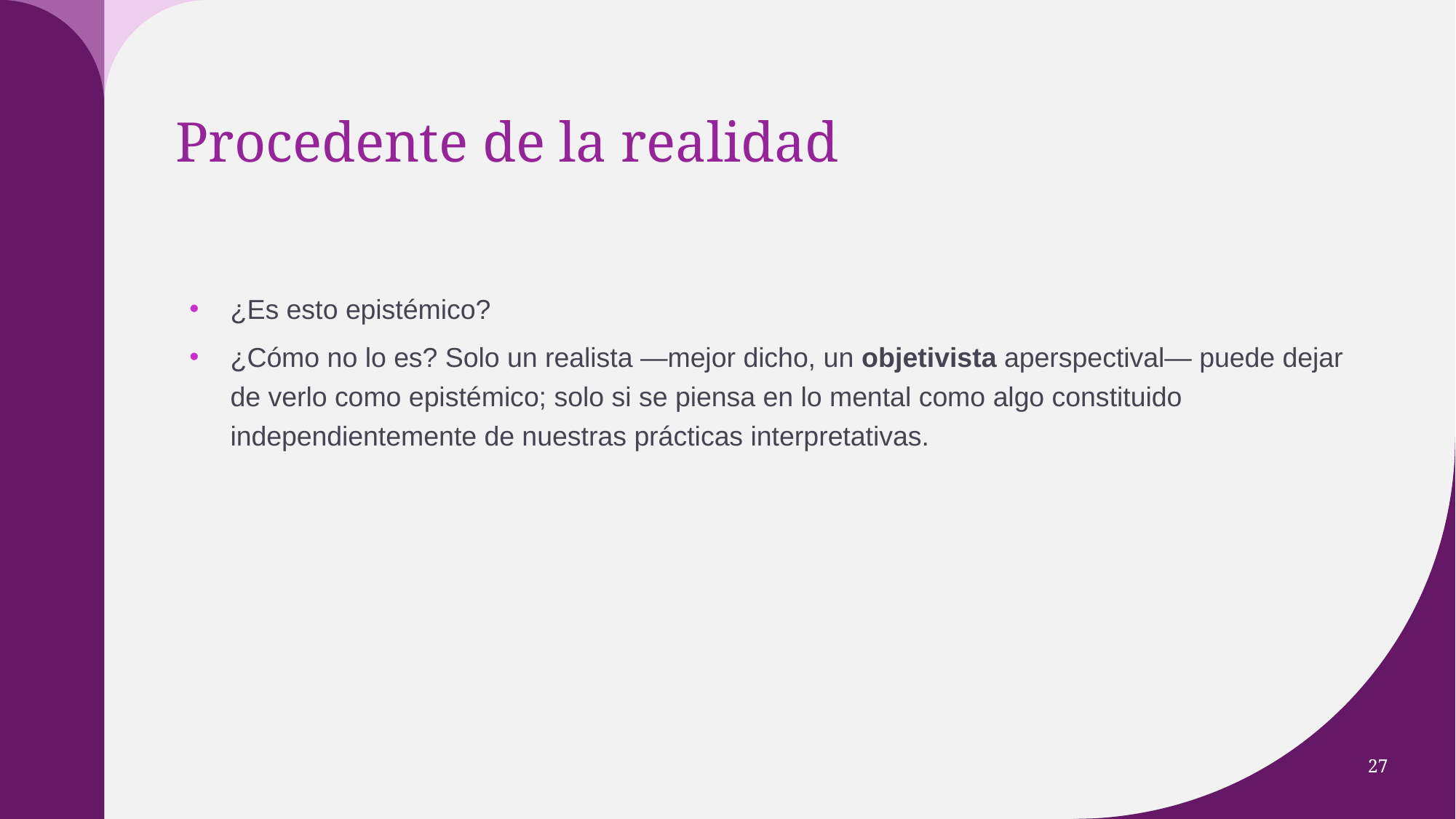

# Procedente de la realidad
¿Es esto epistémico?
¿Cómo no lo es? Solo un realista —mejor dicho, un objetivista aperspectival— puede dejar de verlo como epistémico; solo si se piensa en lo mental como algo constituido independientemente de nuestras prácticas interpretativas.
Una razón para adoptar una visión constructivista —o mejor aún, evaluativa-reguladora— de la mente.
Mindshaping (McGeer, 2007, 2021, Zawidzki, 2008, 2013)
Expresivismo mental (Fernández-Castro, 2023).
27